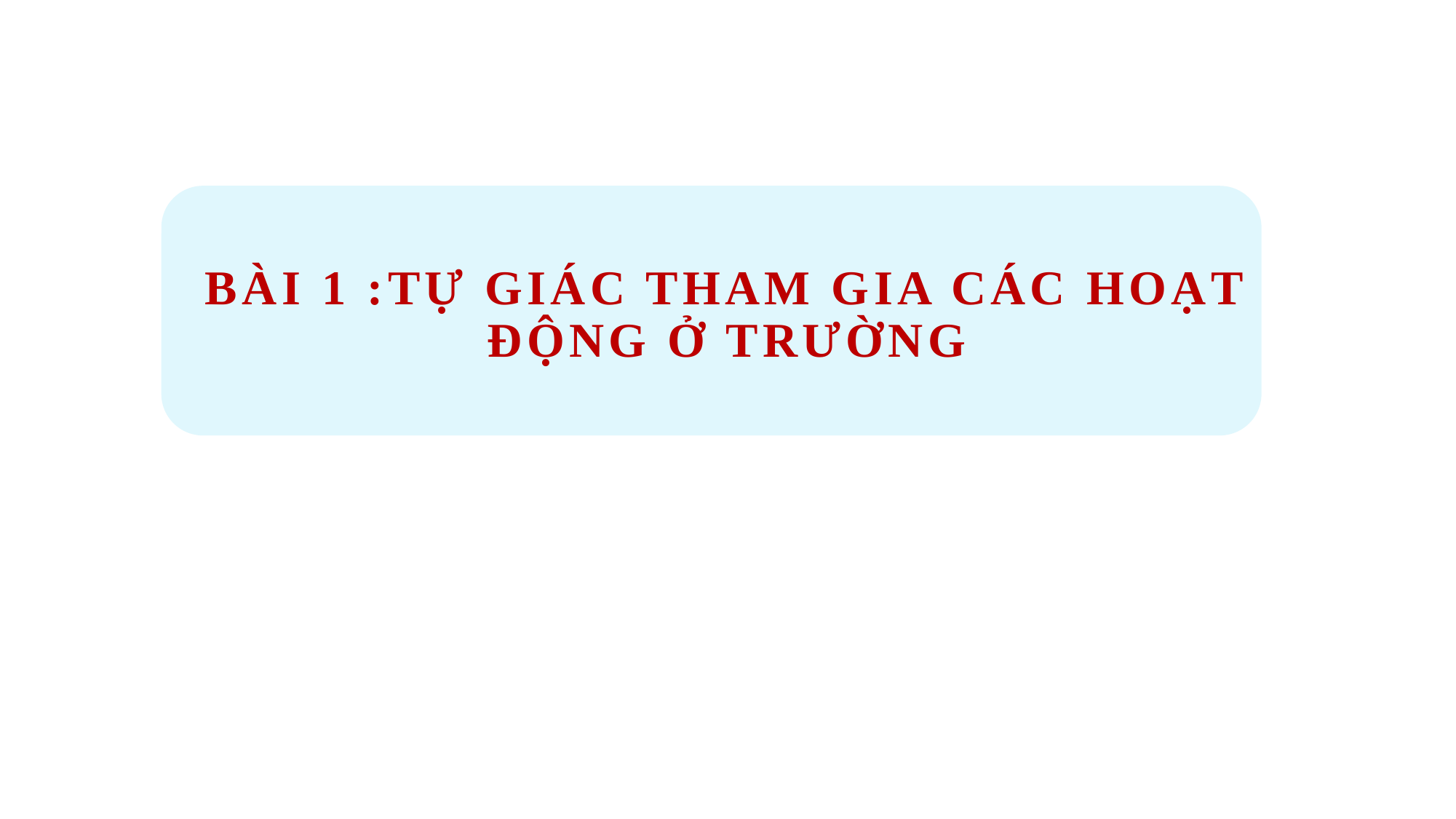

Bài 1 :tự giác tham gia các hoạt động ở trường